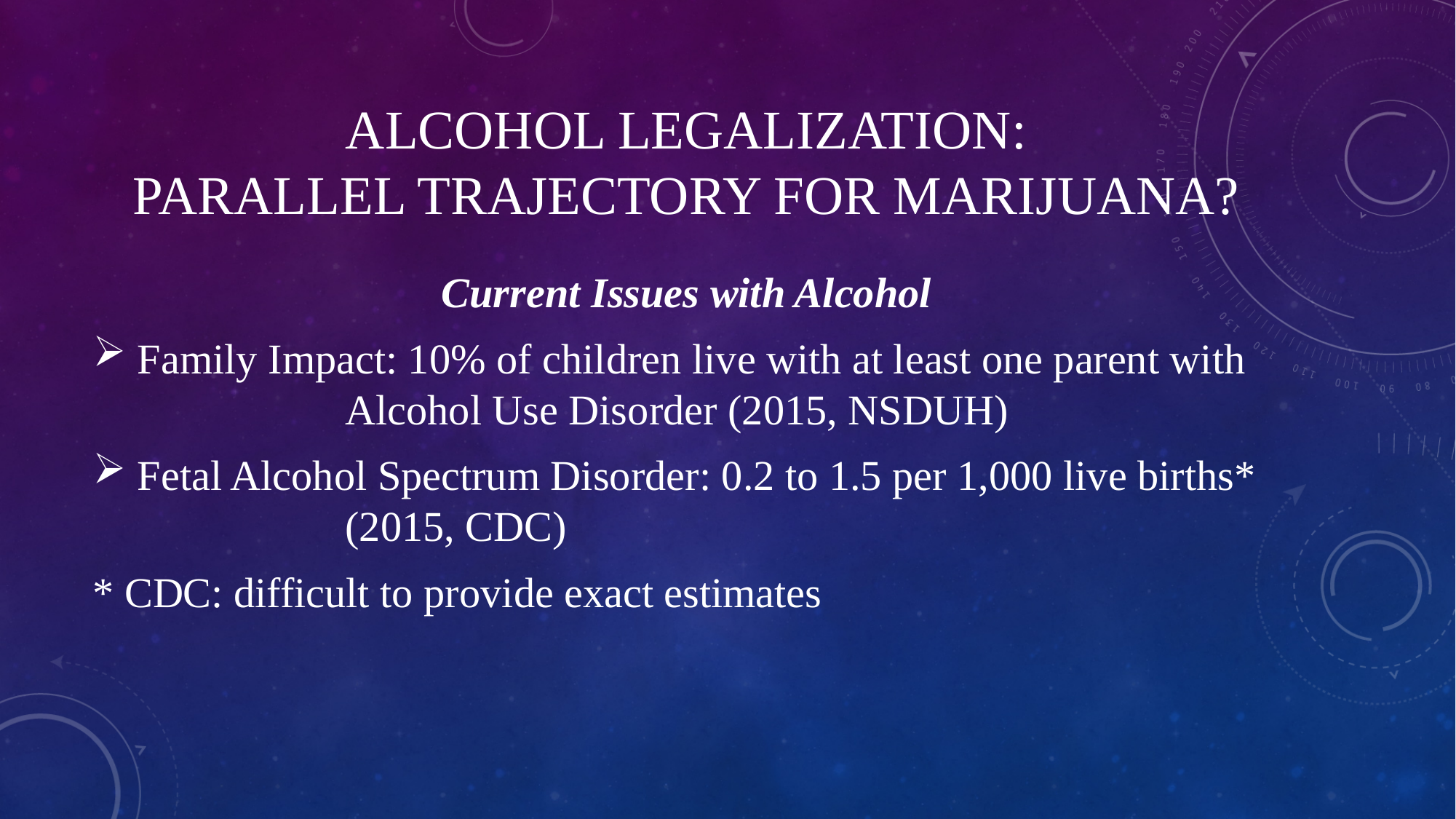

# Alcohol legalization: parallel trajectory for marijuana?
Current Issues with Alcohol
 Family Impact: 10% of children live with at least one parent with 		Alcohol Use Disorder (2015, NSDUH)
 Fetal Alcohol Spectrum Disorder: 0.2 to 1.5 per 1,000 live births* 		(2015, CDC)
* CDC: difficult to provide exact estimates